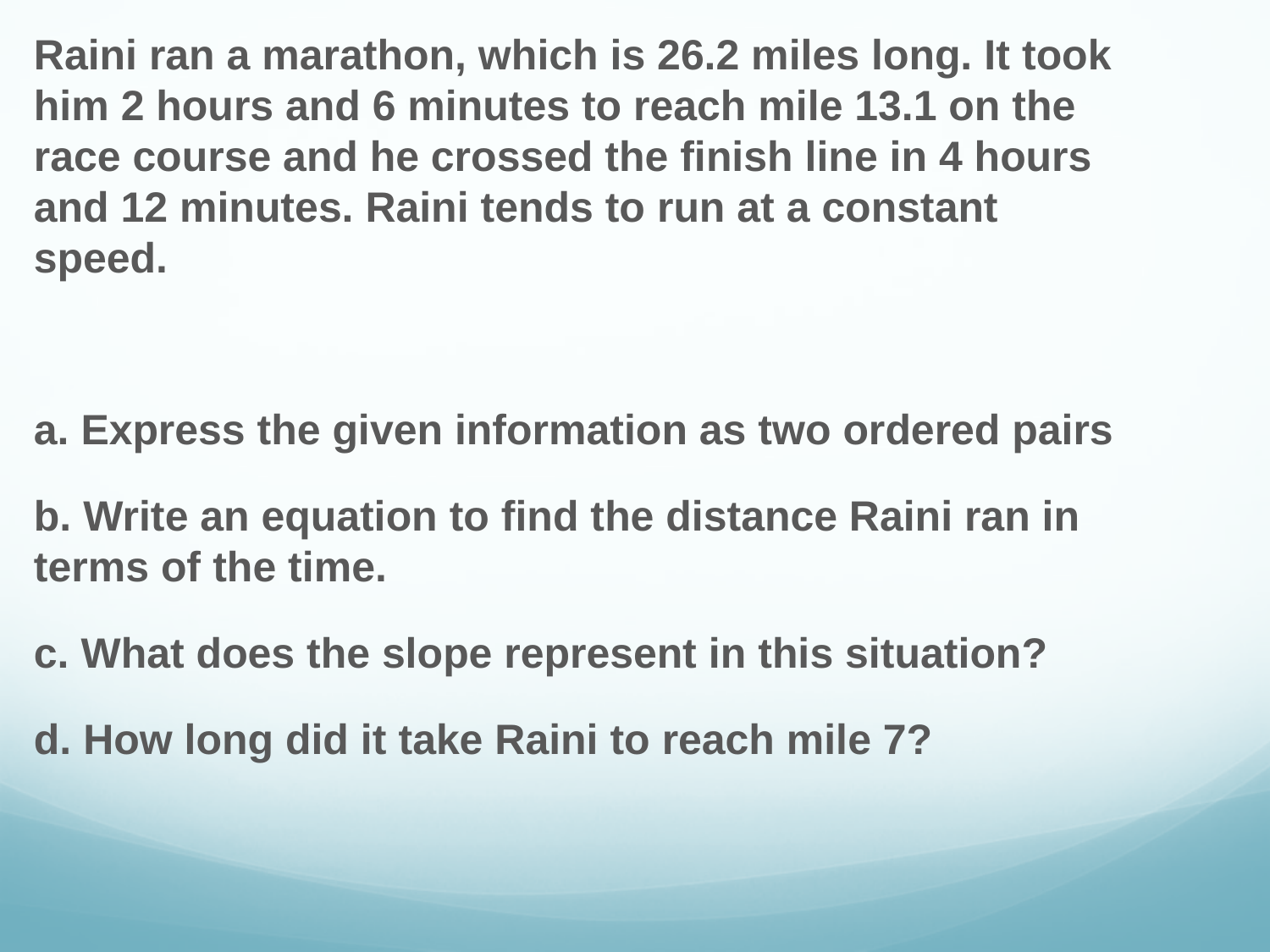

Raini ran a marathon, which is 26.2 miles long. It took him 2 hours and 6 minutes to reach mile 13.1 on the race course and he crossed the finish line in 4 hours and 12 minutes. Raini tends to run at a constant speed.

a. Express the given information as two ordered pairs
b. Write an equation to find the distance Raini ran in terms of the time.
c. What does the slope represent in this situation?
d. How long did it take Raini to reach mile 7?